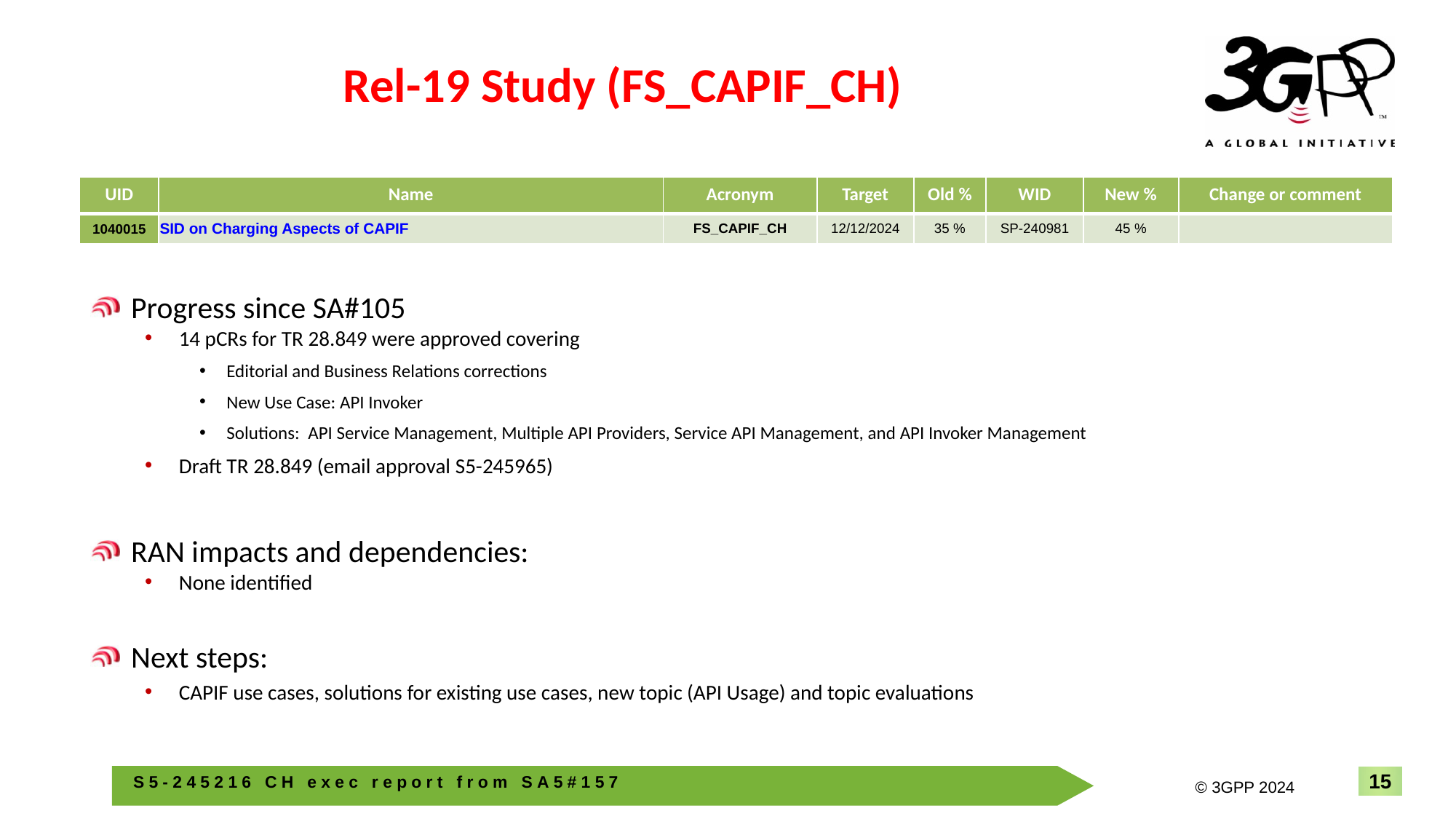

# Rel-19 Study (FS_CAPIF_CH)
| UID | Name | Acronym | Target | Old % | WID | New % | Change or comment |
| --- | --- | --- | --- | --- | --- | --- | --- |
| 1040015 | SID on Charging Aspects of CAPIF | FS\_CAPIF\_CH | 12/12/2024 | 35 % | SP-240981 | 45 % |  |
Progress since SA#105
14 pCRs for TR 28.849 were approved covering
Editorial and Business Relations corrections
New Use Case: API Invoker
Solutions:  API Service Management, Multiple API Providers, Service API Management, and API Invoker Management
Draft TR 28.849 (email approval S5-245965)

RAN impacts and dependencies:
None identified

Next steps:
CAPIF use cases, solutions for existing use cases, new topic (API Usage) and topic evaluations